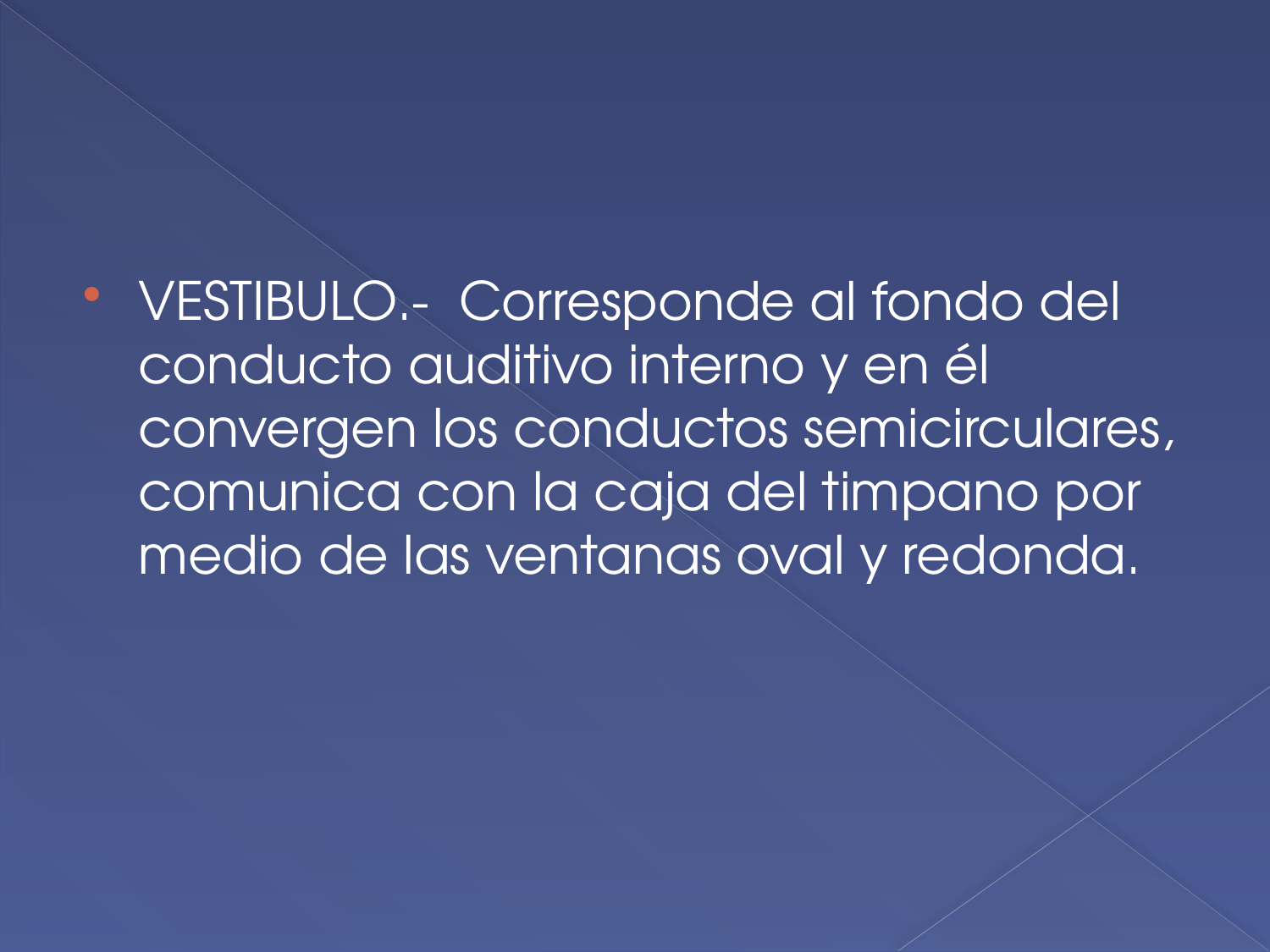

VESTIBULO.-  Corresponde al fondo del conducto auditivo interno y en él convergen los conductos semicirculares, comunica con la caja del timpano por medio de las ventanas oval y redonda.